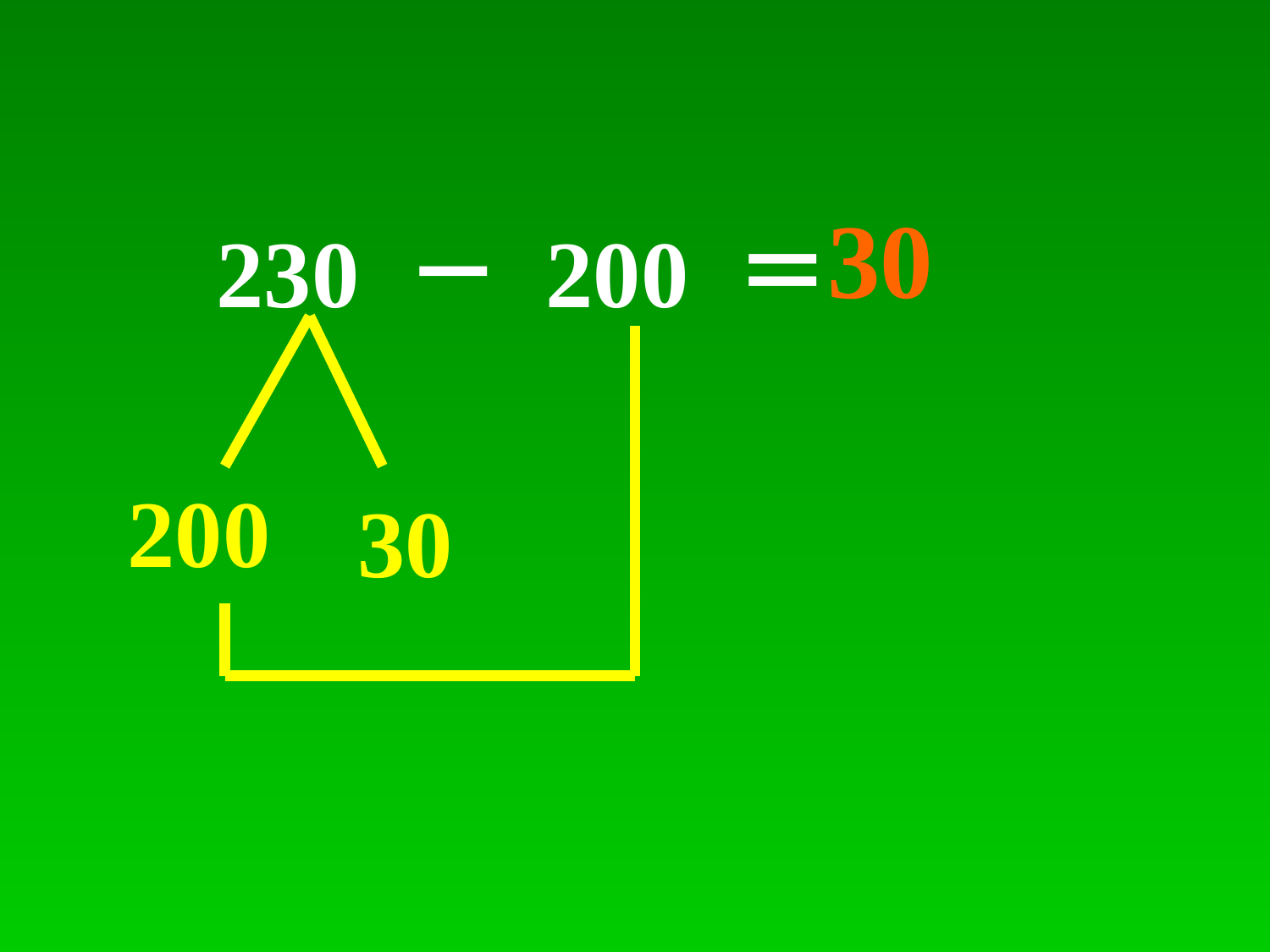

30
230 － 200 ＝
200
30